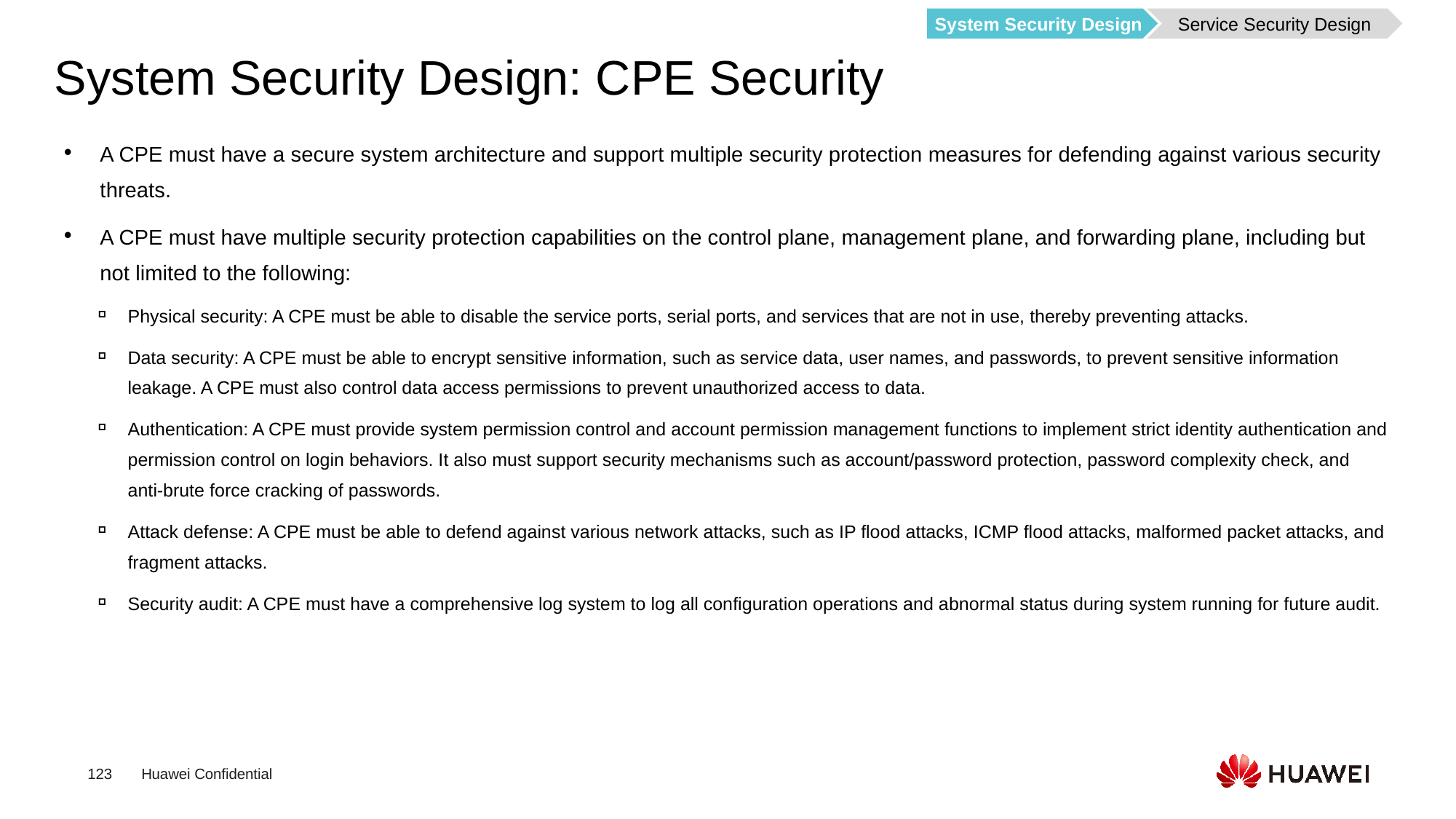

System Security Design
Service Security Design
# System Security Design: CPE Security
A CPE must have a secure system architecture and support multiple security protection measures for defending against various security threats.
A CPE must have multiple security protection capabilities on the control plane, management plane, and forwarding plane, including but not limited to the following:
Physical security: A CPE must be able to disable the service ports, serial ports, and services that are not in use, thereby preventing attacks.
Data security: A CPE must be able to encrypt sensitive information, such as service data, user names, and passwords, to prevent sensitive information leakage. A CPE must also control data access permissions to prevent unauthorized access to data.
Authentication: A CPE must provide system permission control and account permission management functions to implement strict identity authentication and permission control on login behaviors. It also must support security mechanisms such as account/password protection, password complexity check, and anti-brute force cracking of passwords.
Attack defense: A CPE must be able to defend against various network attacks, such as IP flood attacks, ICMP flood attacks, malformed packet attacks, and fragment attacks.
Security audit: A CPE must have a comprehensive log system to log all configuration operations and abnormal status during system running for future audit.